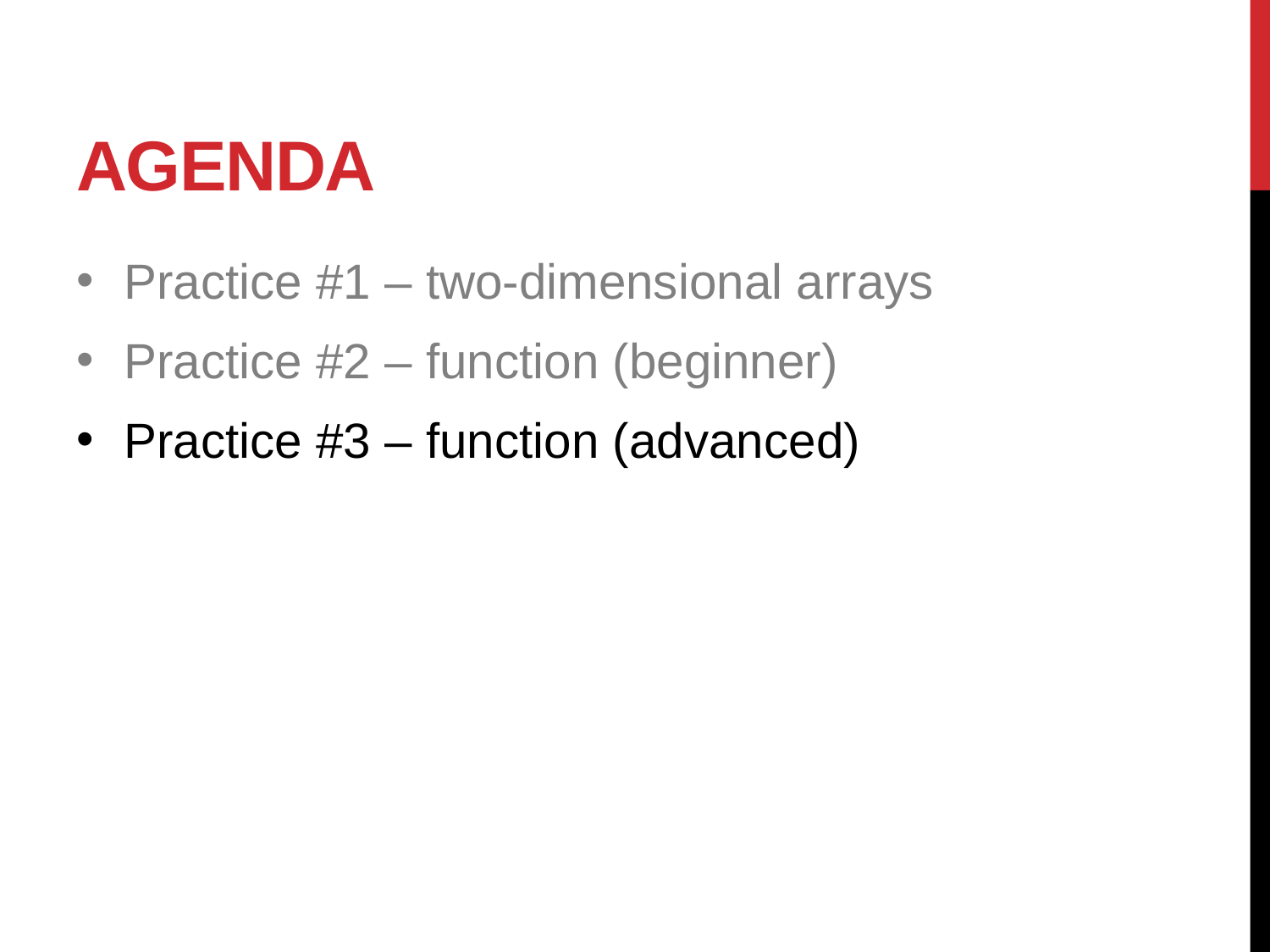

# Agenda
Practice #1 – two-dimensional arrays
Practice #2 – function (beginner)
Practice #3 – function (advanced)